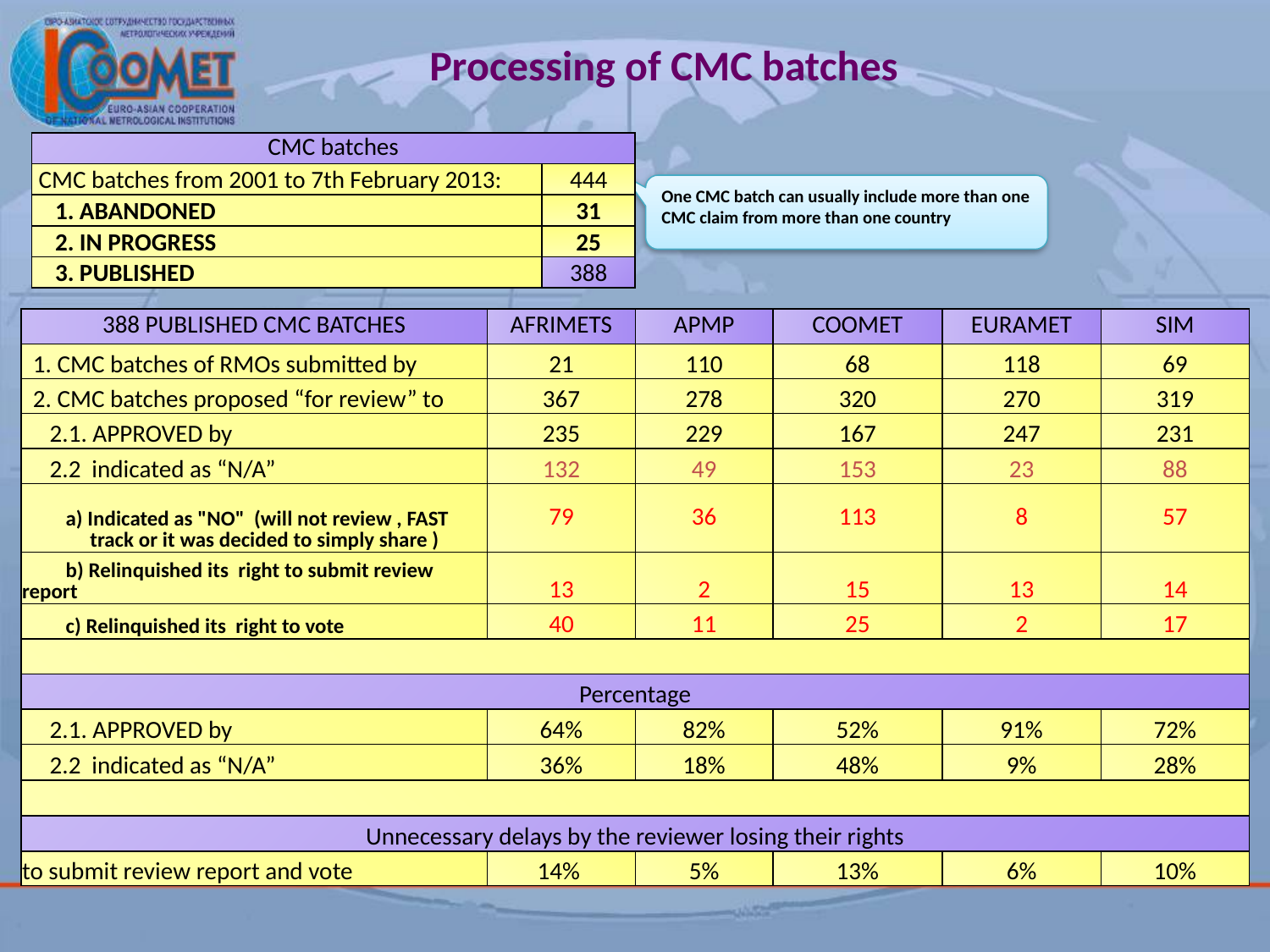

Processing of CMC batches
| CMC batches |  |
| --- | --- |
| CMC batches from 2001 to 7th February 2013: | 444 |
| 1. ABANDONED | 31 |
| 2. IN PROGRESS | 25 |
| 3. PUBLISHED | 388 |
One CMC batch can usually include more than one CMC claim from more than one country
| 388 PUBLISHED CMC BATCHES | AFRIMETS | APMP | COOMET | EURAMET | SIM |
| --- | --- | --- | --- | --- | --- |
| 1. CMC batches of RMOs submitted by | 21 | 110 | 68 | 118 | 69 |
| 2. CMC batches proposed “for review” to | 367 | 278 | 320 | 270 | 319 |
| 2.1. APPROVED by | 235 | 229 | 167 | 247 | 231 |
| 2.2 indicated as “N/A” | 132 | 49 | 153 | 23 | 88 |
| a) Indicated as "NO" (will not review , FAST track or it was decided to simply share ) | 79 | 36 | 113 | 8 | 57 |
| b) Relinquished its right to submit review report | 13 | 2 | 15 | 13 | 14 |
| c) Relinquished its right to vote | 40 | 11 | 25 | 2 | 17 |
|  |  |  |  |  |  |
| Percentage |  |  |  |  |  |
| 2.1. APPROVED by | 64% | 82% | 52% | 91% | 72% |
| 2.2 indicated as “N/A” | 36% | 18% | 48% | 9% | 28% |
|  |  |  |  |  |  |
| Unnecessary delays by the reviewer losing their rights |  |  |  |  |  |
| to submit review report and vote | 14% | 5% | 13% | 6% | 10% |